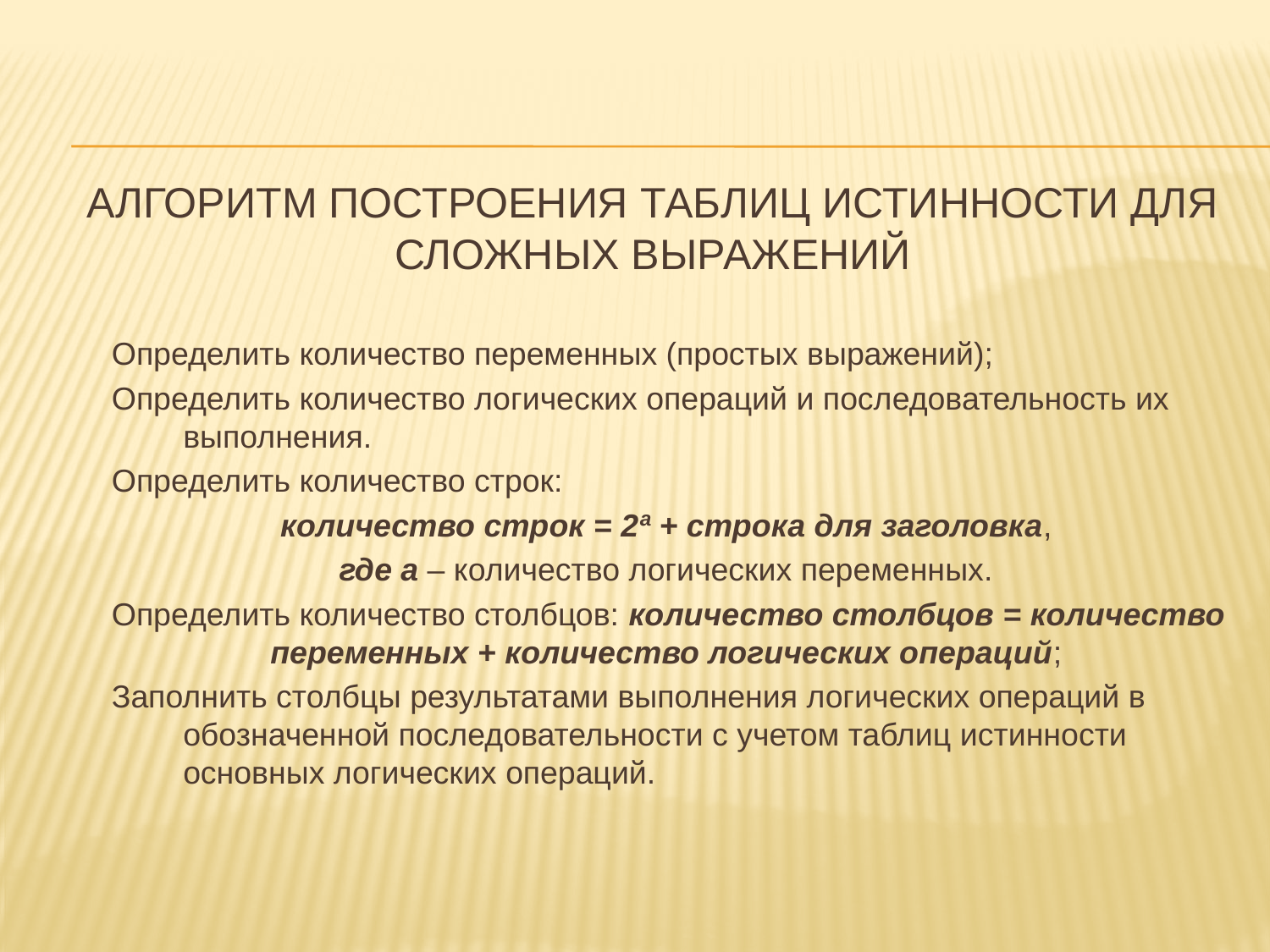

# Алгоритм построения таблиц истинности для сложных выражений
Определить количество переменных (простых выражений);
Определить количество логических операций и последовательность их выполнения.
Определить количество строк:
количество строк = 2ª + строка для заголовка,
где a – количество логических переменных.
Определить количество столбцов: количество столбцов = количество переменных + количество логических операций;
Заполнить столбцы результатами выполнения логических операций в обозначенной последовательности с учетом таблиц истинности основных логических операций.